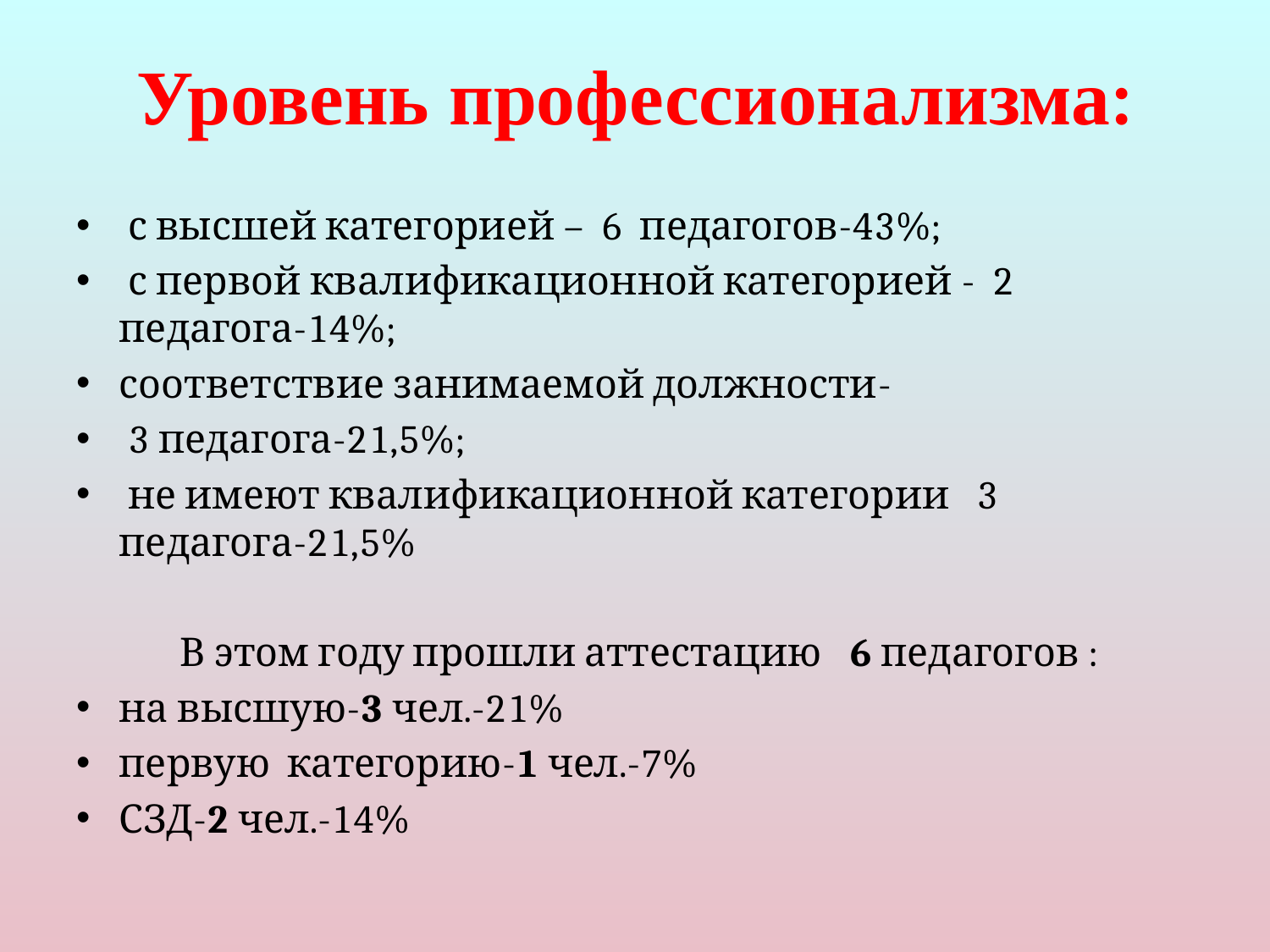

# Уровень профессионализма:

 с высшей категорией –  6  педагогов-43%;
 с первой квалификационной категорией -  2  педагога-14%;
соответствие занимаемой должности-
 3 педагога-21,5%;
 не имеют квалификационной категории   3 педагога-21,5%

 В этом году прошли аттестацию   6 педагогов :
на высшую-3 чел.-21%
первую  категорию-1 чел.-7%
СЗД-2 чел.-14%